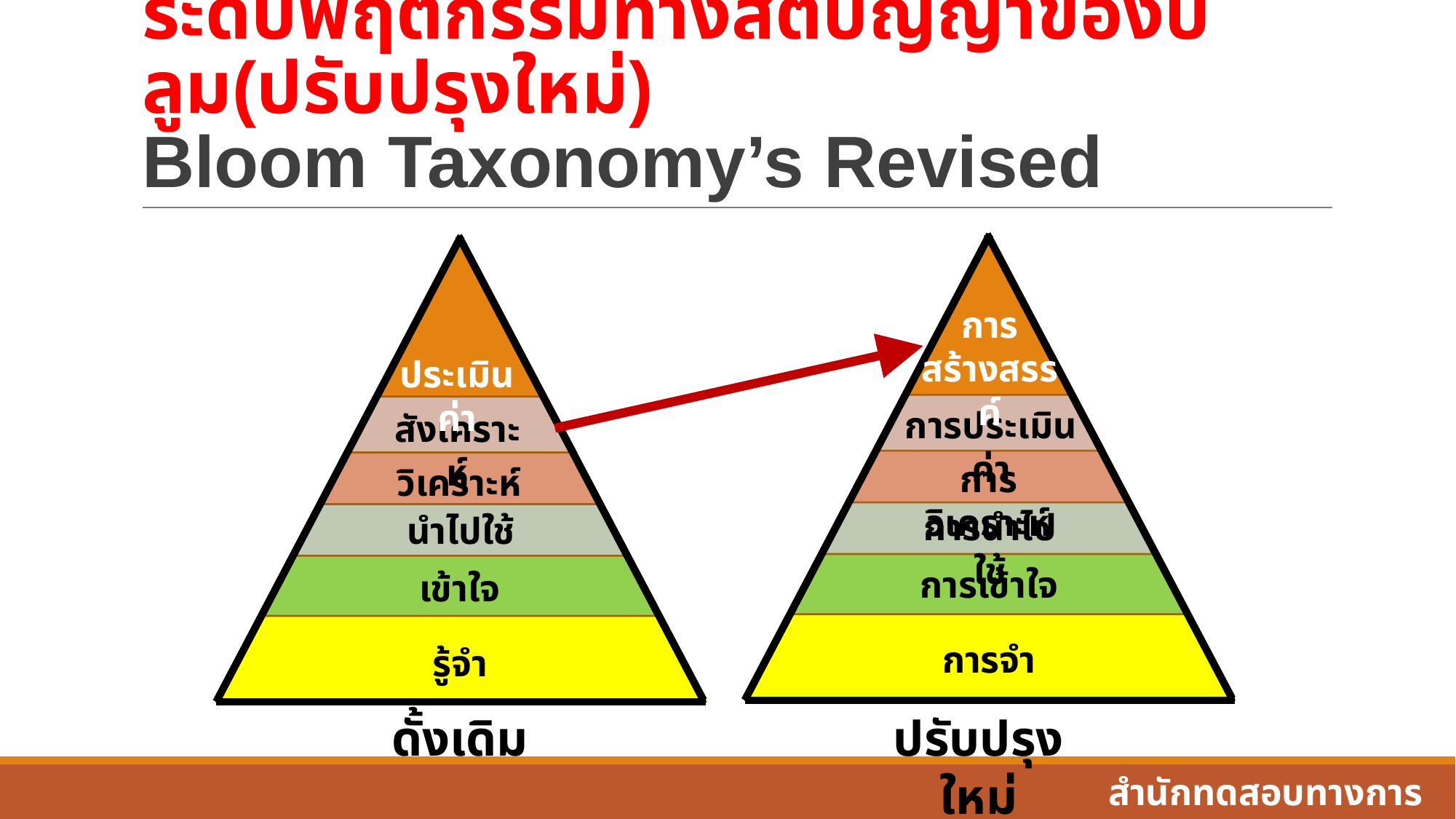

# ระดับพฤติกรรมทางสติปัญญาของบลูม(ปรับปรุงใหม่) Bloom Taxonomy’s Revised

การ
สร้างสรรค์
การประเมินค่า
การวิเคราะห์
การนำไปใช้
การเข้าใจ
การจำ
ปรับปรุงใหม่

ประเมินค่า
สังเคราะห์
วิเคราะห์
นำไปใช้
เข้าใจ
รู้จำ
ดั้งเดิม
สำนักทดสอบทางการศึกษา สพฐ.